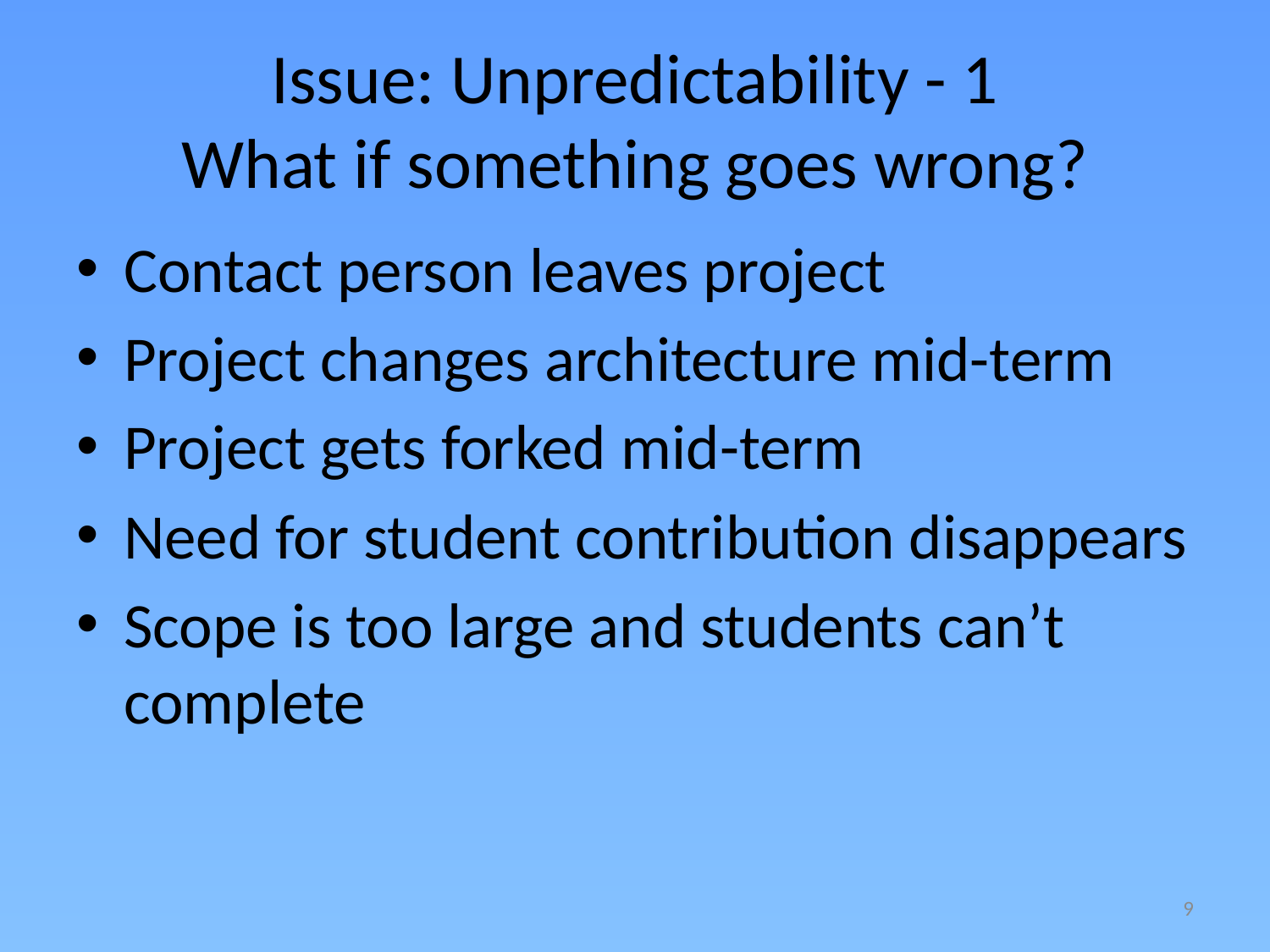

# Issue: Unpredictability - 1 What if something goes wrong?
Contact person leaves project
Project changes architecture mid-term
Project gets forked mid-term
Need for student contribution disappears
Scope is too large and students can’t complete

9